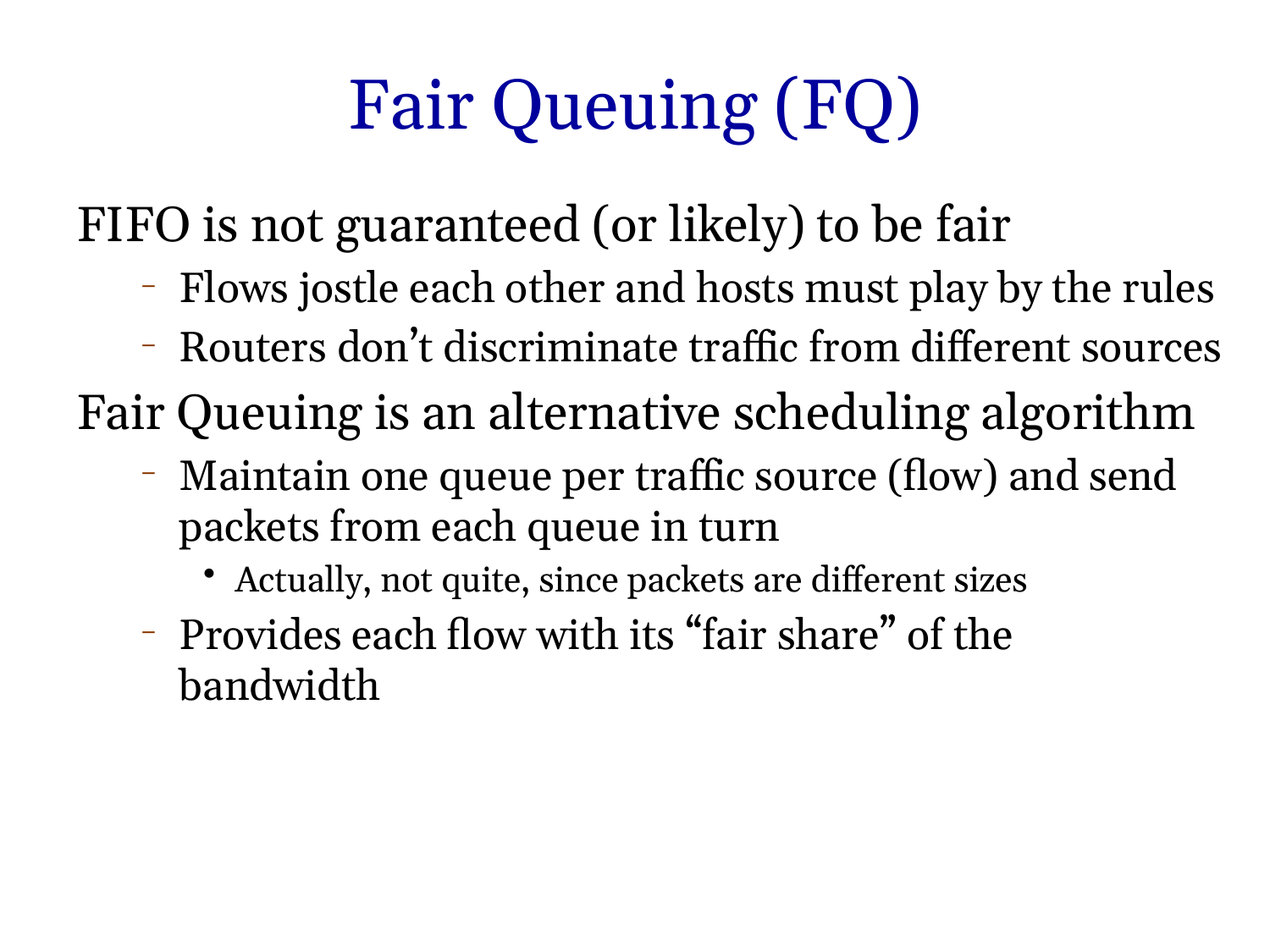

# Fair Queuing (FQ)
FIFO is not guaranteed (or likely) to be fair
Flows jostle each other and hosts must play by the rules
Routers don’t discriminate traffic from different sources
Fair Queuing is an alternative scheduling algorithm
Maintain one queue per traffic source (flow) and send packets from each queue in turn
Actually, not quite, since packets are different sizes
Provides each flow with its “fair share” of the bandwidth